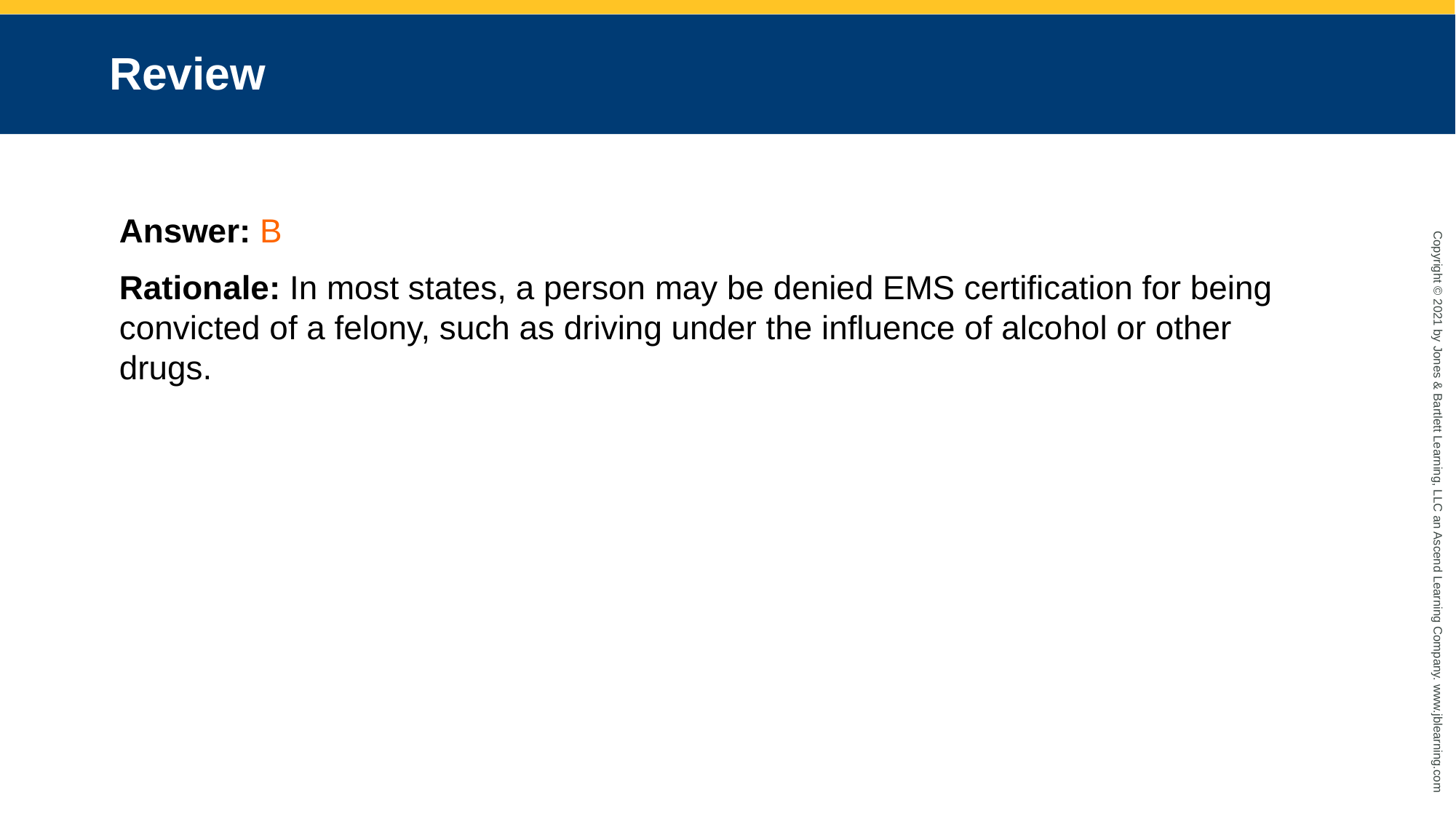

# Review
Answer: B
Rationale: In most states, a person may be denied EMS certification for being convicted of a felony, such as driving under the influence of alcohol or other drugs.